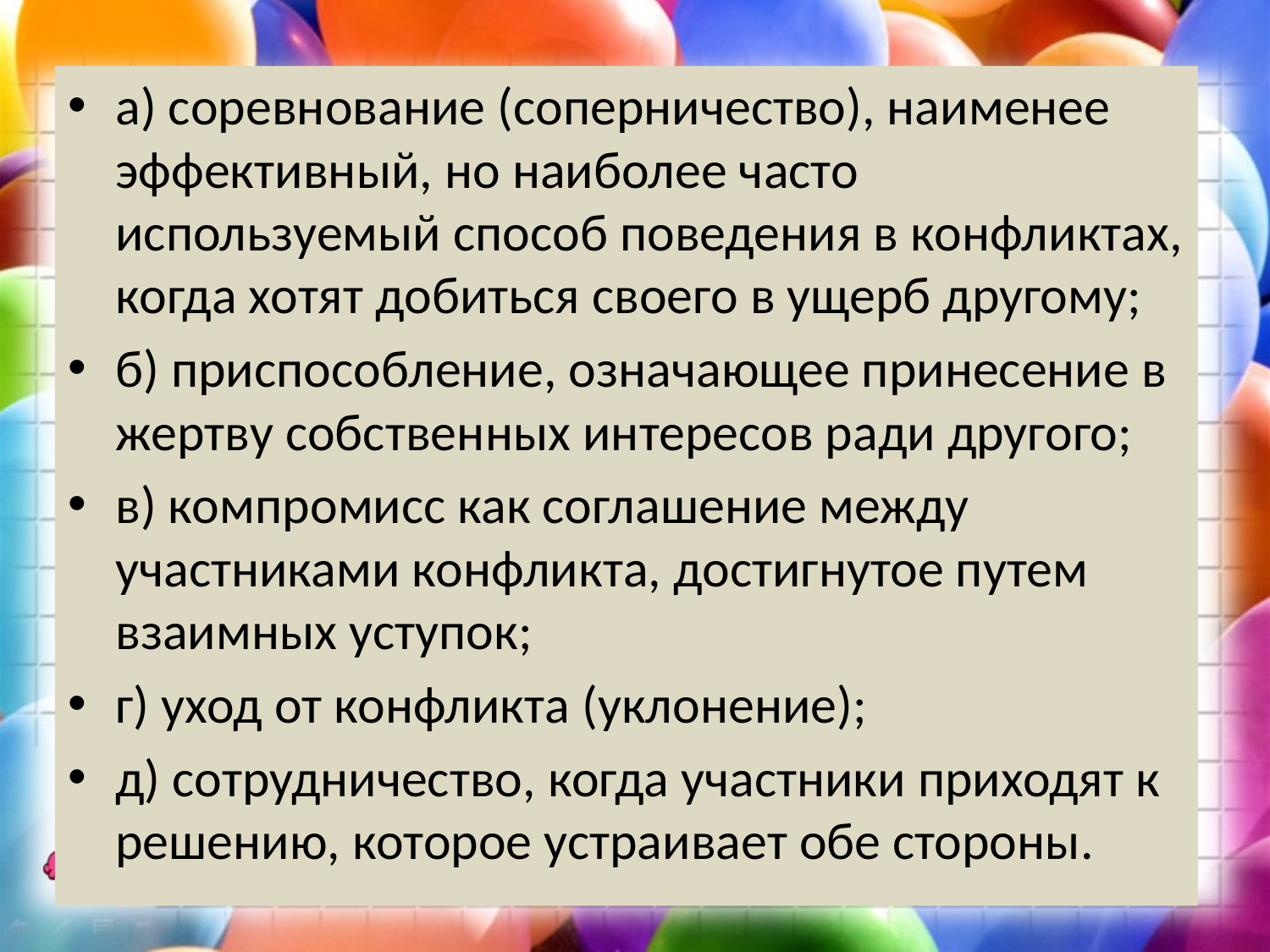

а) соревнование (соперничество), наименее эффективный, но наиболее часто используемый способ поведения в конфликтах, когда хотят добиться своего в ущерб другому;
б) приспособление, означающее принесение в жертву собствен­ных интересов ради другого;
в) компромисс как соглашение между участниками конфликта, достигнутое путем взаимных уступок;
г) уход от конфликта (уклонение);
д) сотрудничество, когда участники приходят к решению, которое устраивает обе стороны.